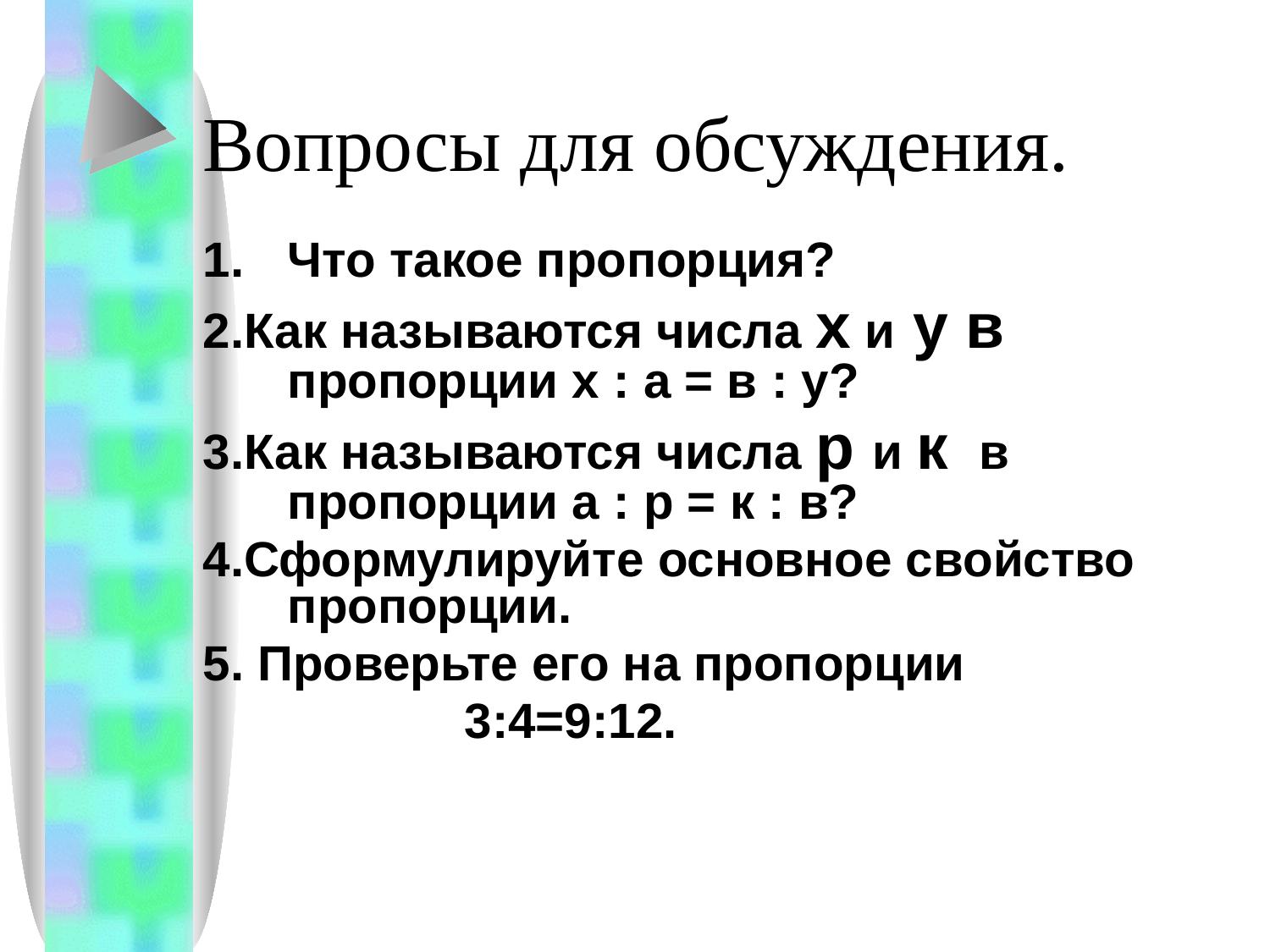

# Вопросы для обсуждения.
Что такое пропорция?
2.Как называются числа х и у в пропорции х : а = в : у?
3.Как называются числа р и к  в пропорции а : р = к : в?
4.Сформулируйте основное свойство пропорции.
5. Проверьте его на пропорции
                   3:4=9:12.